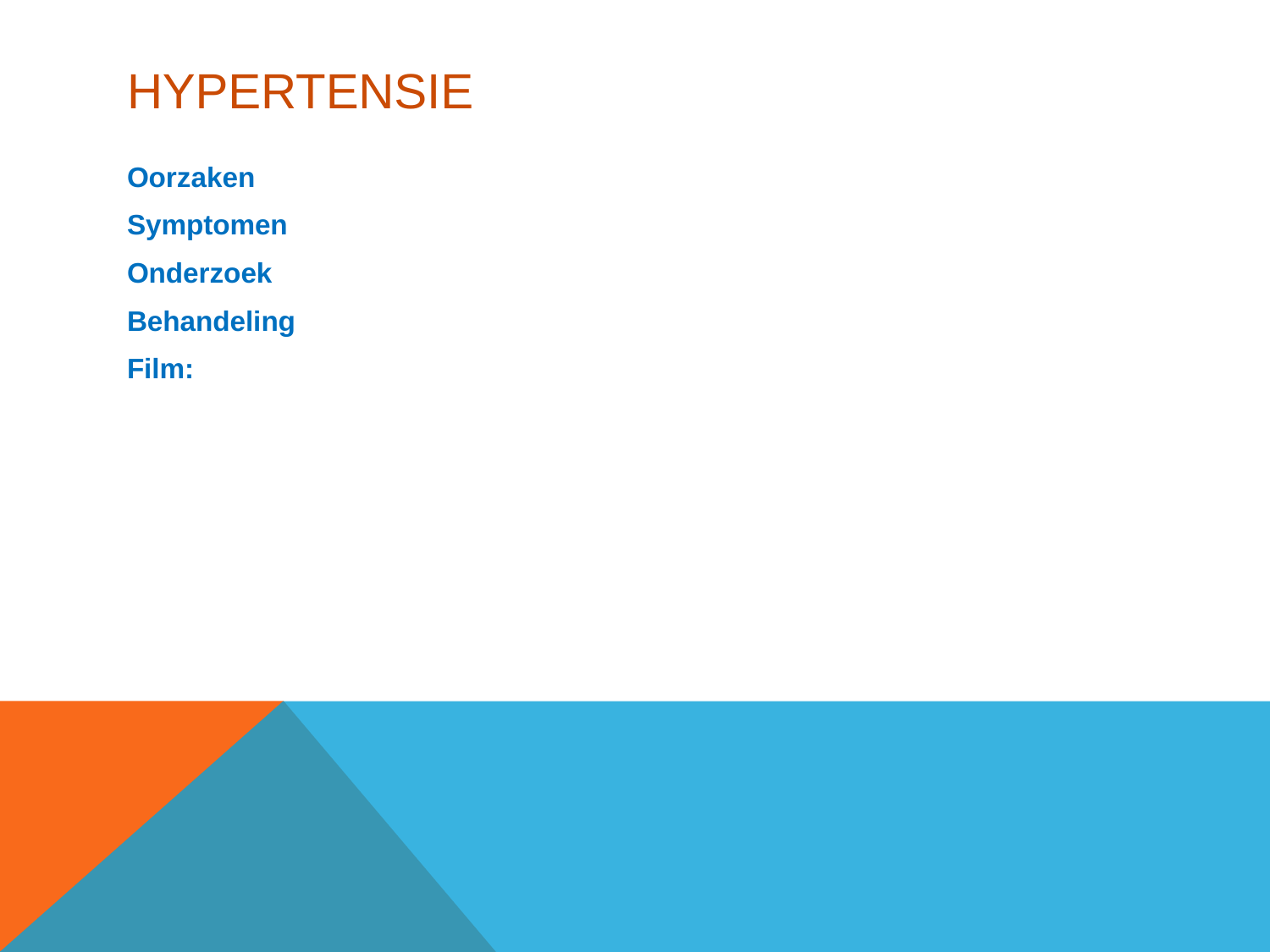

# Hypertensie
Oorzaken
Symptomen
Onderzoek
Behandeling
Film: